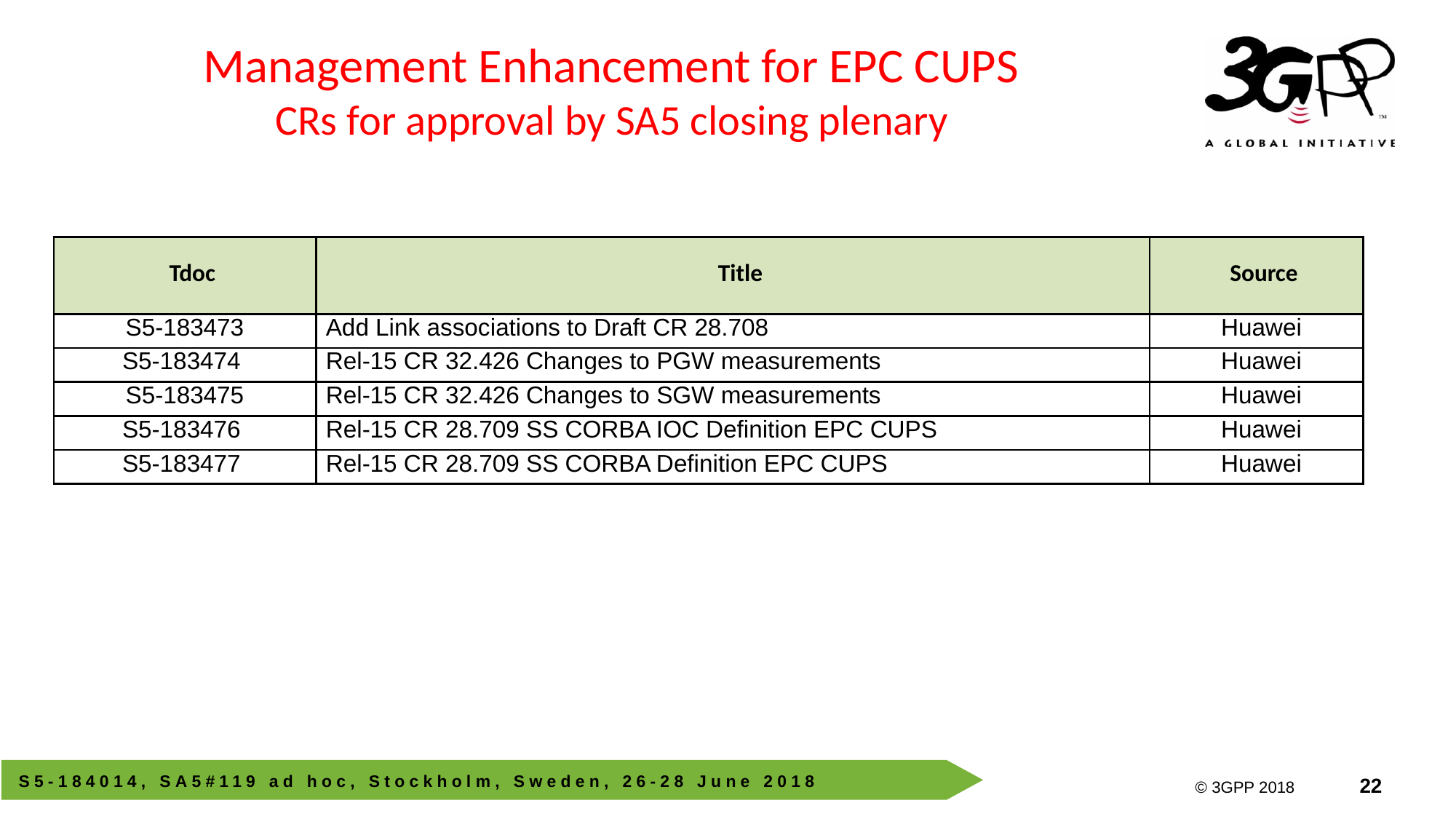

Management Enhancement for EPC CUPS
CRs for approval by SA5 closing plenary
| Tdoc | Title | Source |
| --- | --- | --- |
| S5‑183473 | Add Link associations to Draft CR 28.708 | Huawei |
| S5‑183474 | Rel-15 CR 32.426 Changes to PGW measurements | Huawei |
| S5‑183475 | Rel-15 CR 32.426 Changes to SGW measurements | Huawei |
| S5‑183476 | Rel-15 CR 28.709 SS CORBA IOC Definition EPC CUPS | Huawei |
| S5‑183477 | Rel-15 CR 28.709 SS CORBA Definition EPC CUPS | Huawei |